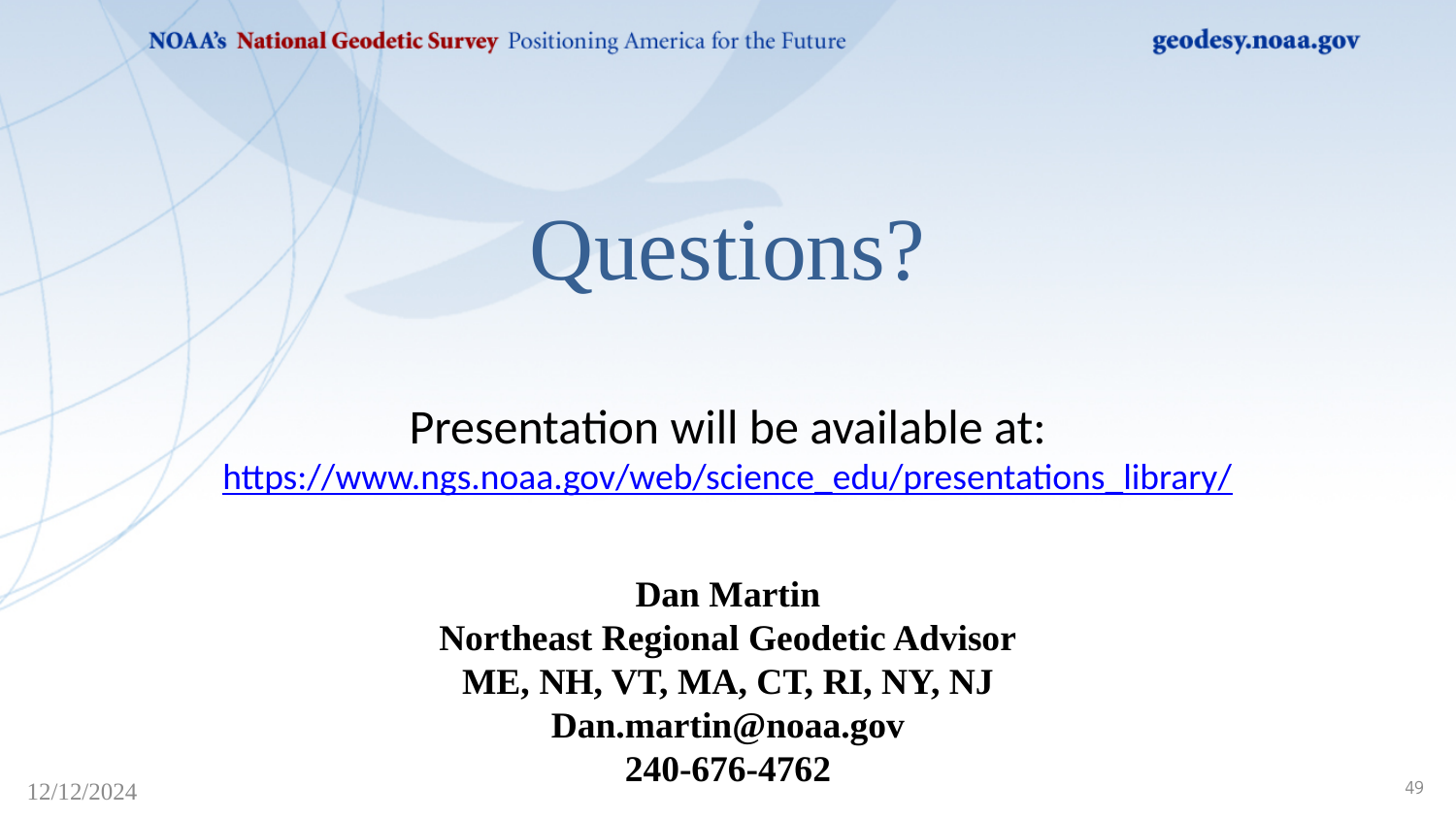

# Questions?
Presentation will be available at:
https://www.ngs.noaa.gov/web/science_edu/presentations_library/
Dan Martin
Northeast Regional Geodetic Advisor
ME, NH, VT, MA, CT, RI, NY, NJ
Dan.martin@noaa.gov
240-676-4762
49
12/12/2024